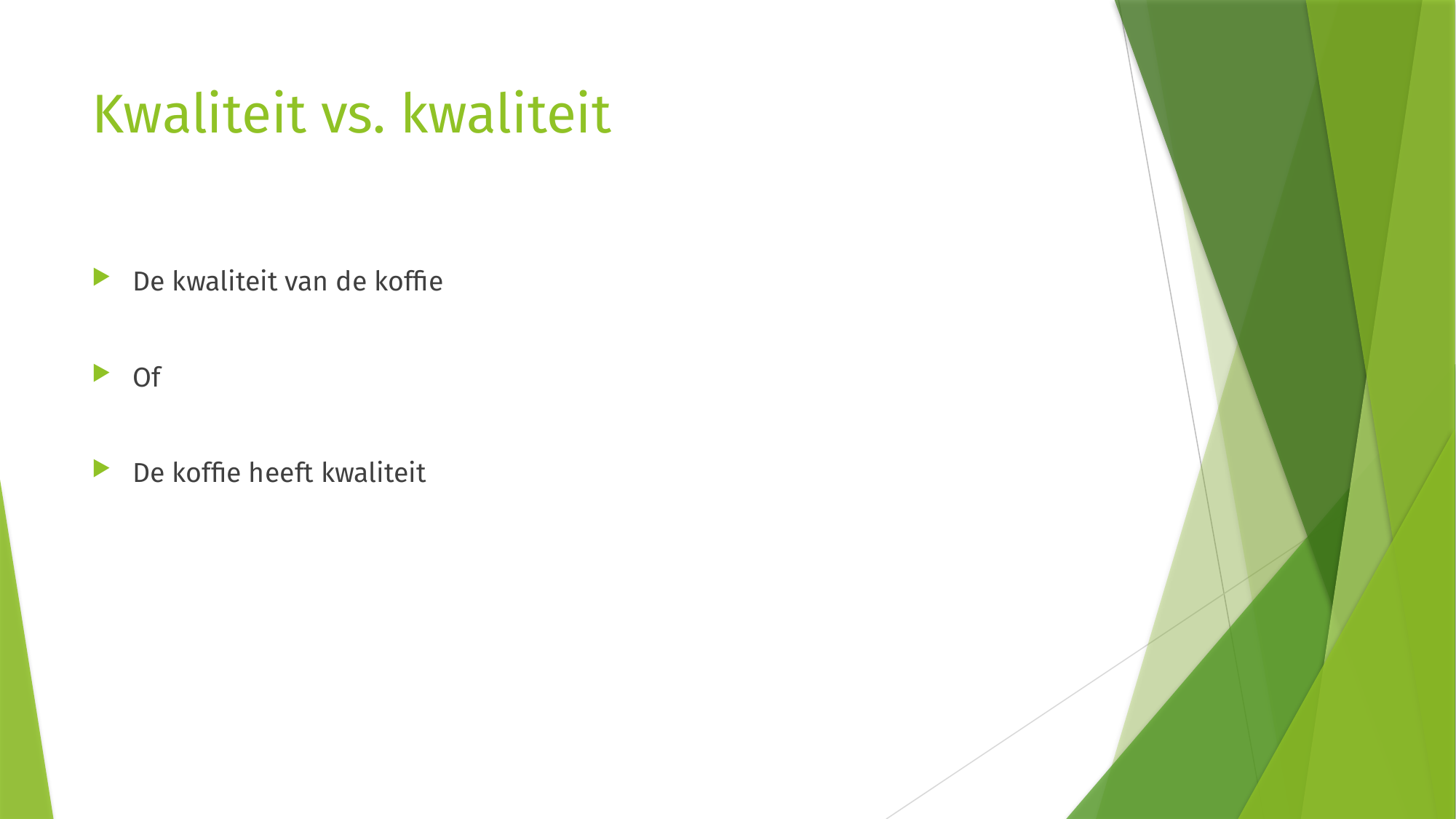

# Kwaliteit vs. kwaliteit
De kwaliteit van de koffie

Of

De koffie heeft kwaliteit